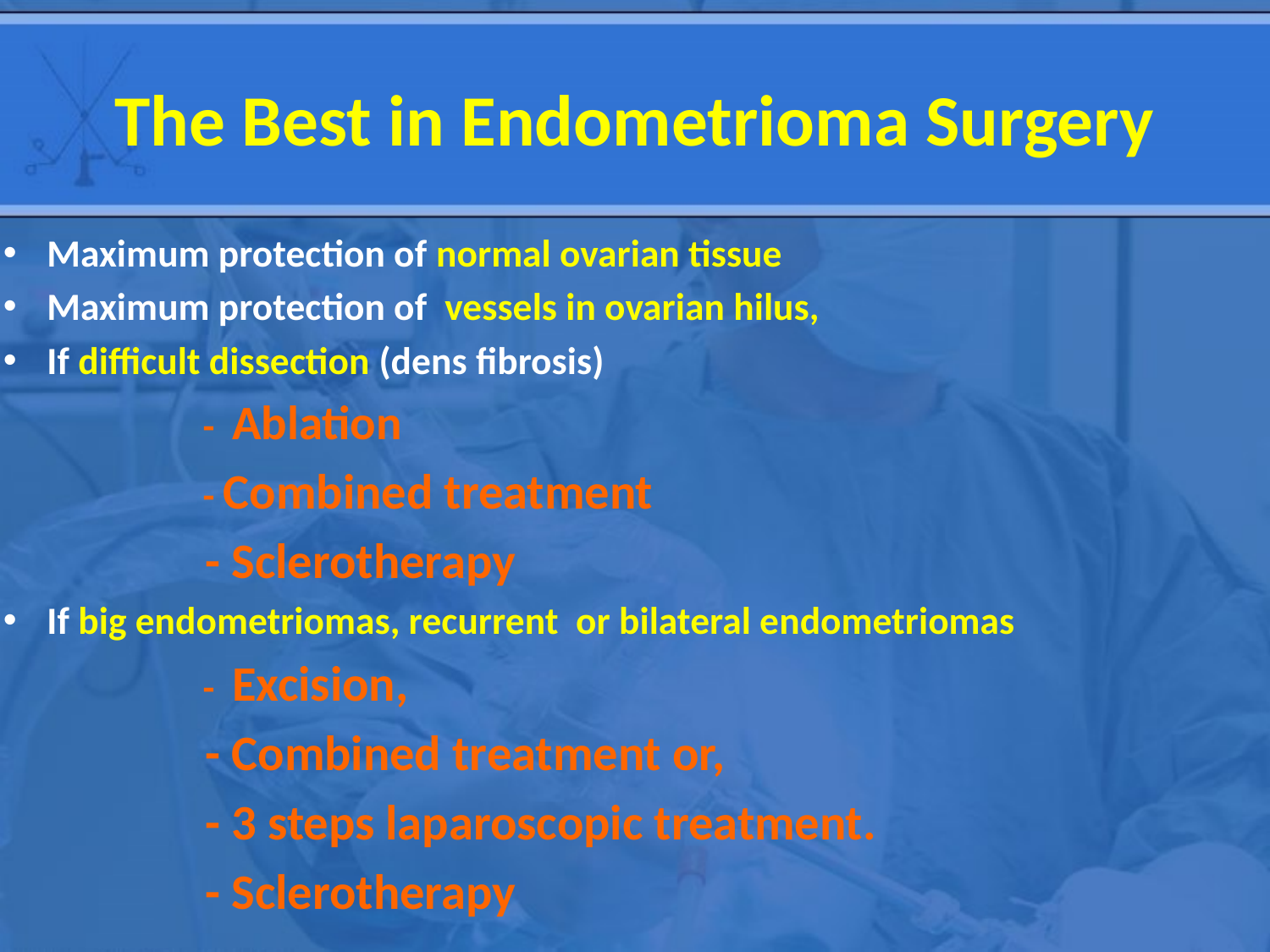

# The Best in Endometrioma Surgery
Maximum protection of normal ovarian tissue
Maximum protection of  vessels in ovarian hilus,
If difficult dissection (dens fibrosis)
                       -  Ablation
                       - Combined treatment
                  - Sclerotherapy
If big endometriomas, recurrent  or bilateral endometriomas
                       -  Excision,
                  - Combined treatment or,
                  - 3 steps laparoscopic treatment.
                  - Sclerotherapy